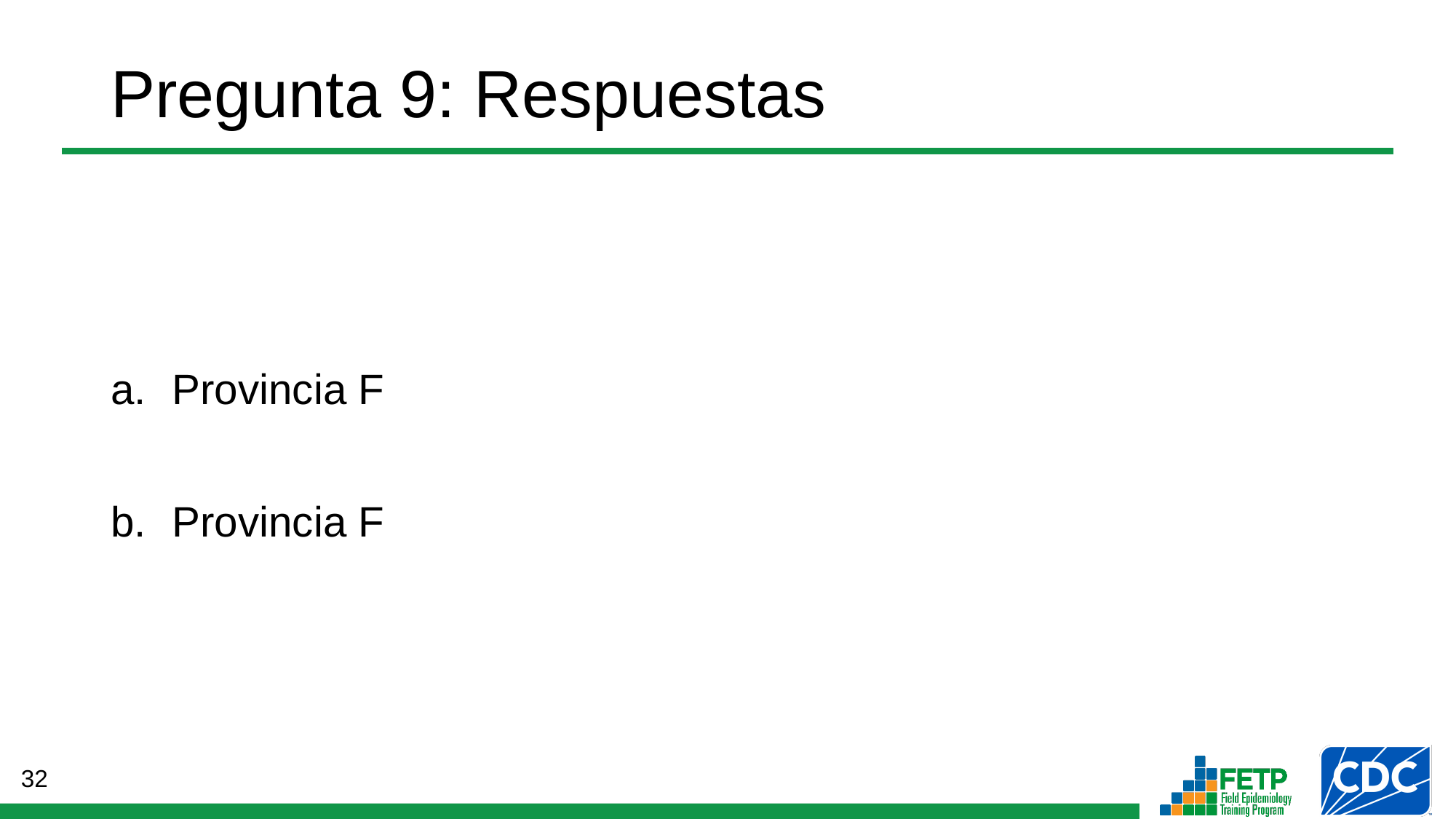

# Pregunta 9: Respuestas
Provincia F

Provincia F